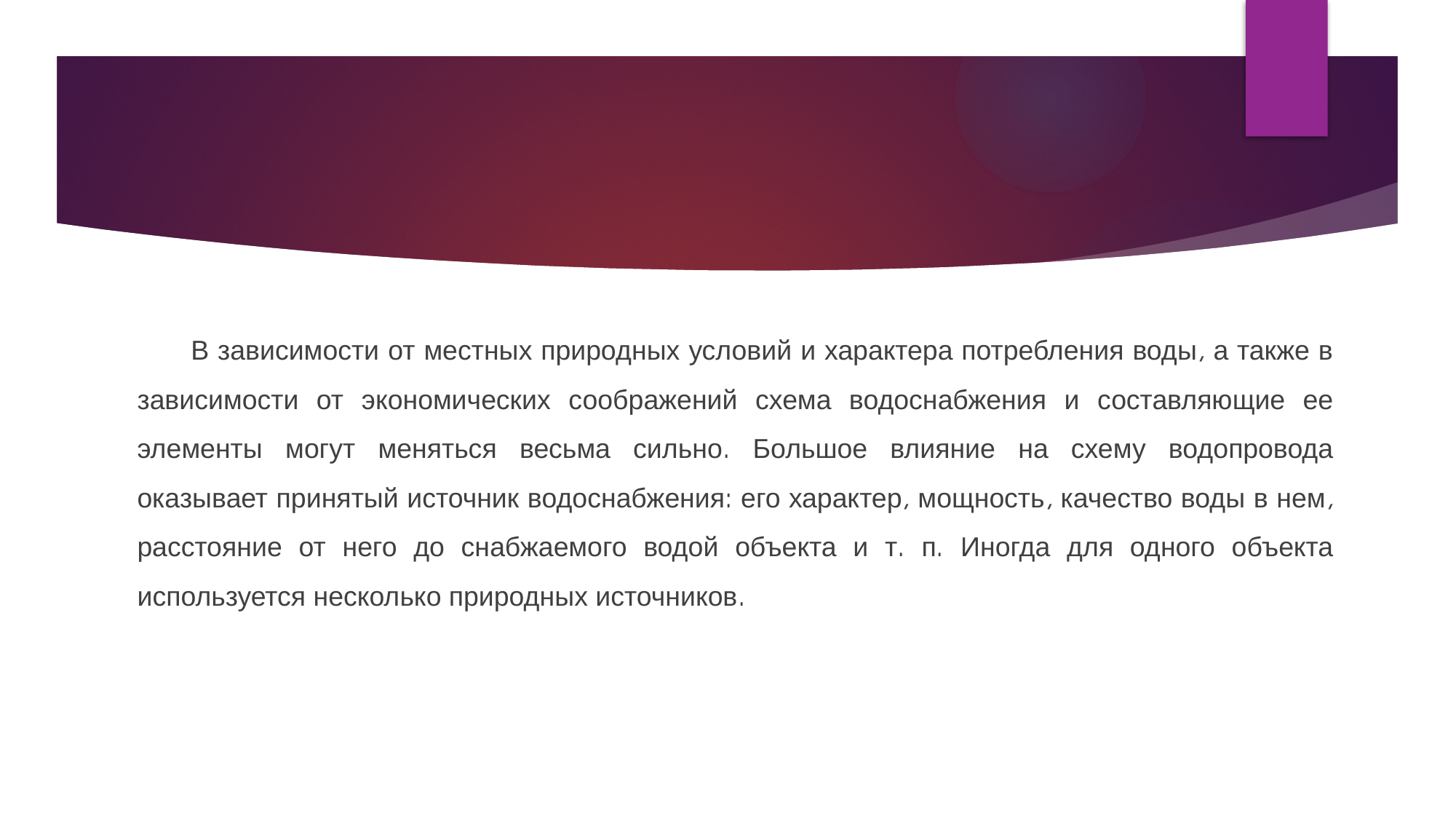

#
В зависимости от местных природных условий и характера потребления воды, а также в зависимости от экономических соображений схема водоснабжения и составляющие ее элементы могут меняться весьма сильно. Большое влияние на схему водопровода оказывает принятый источник водоснабжения: его характер, мощность, качество воды в нем, расстояние от него до снабжаемого водой объекта и т. п. Иногда для одного объекта используется несколько природных источников.